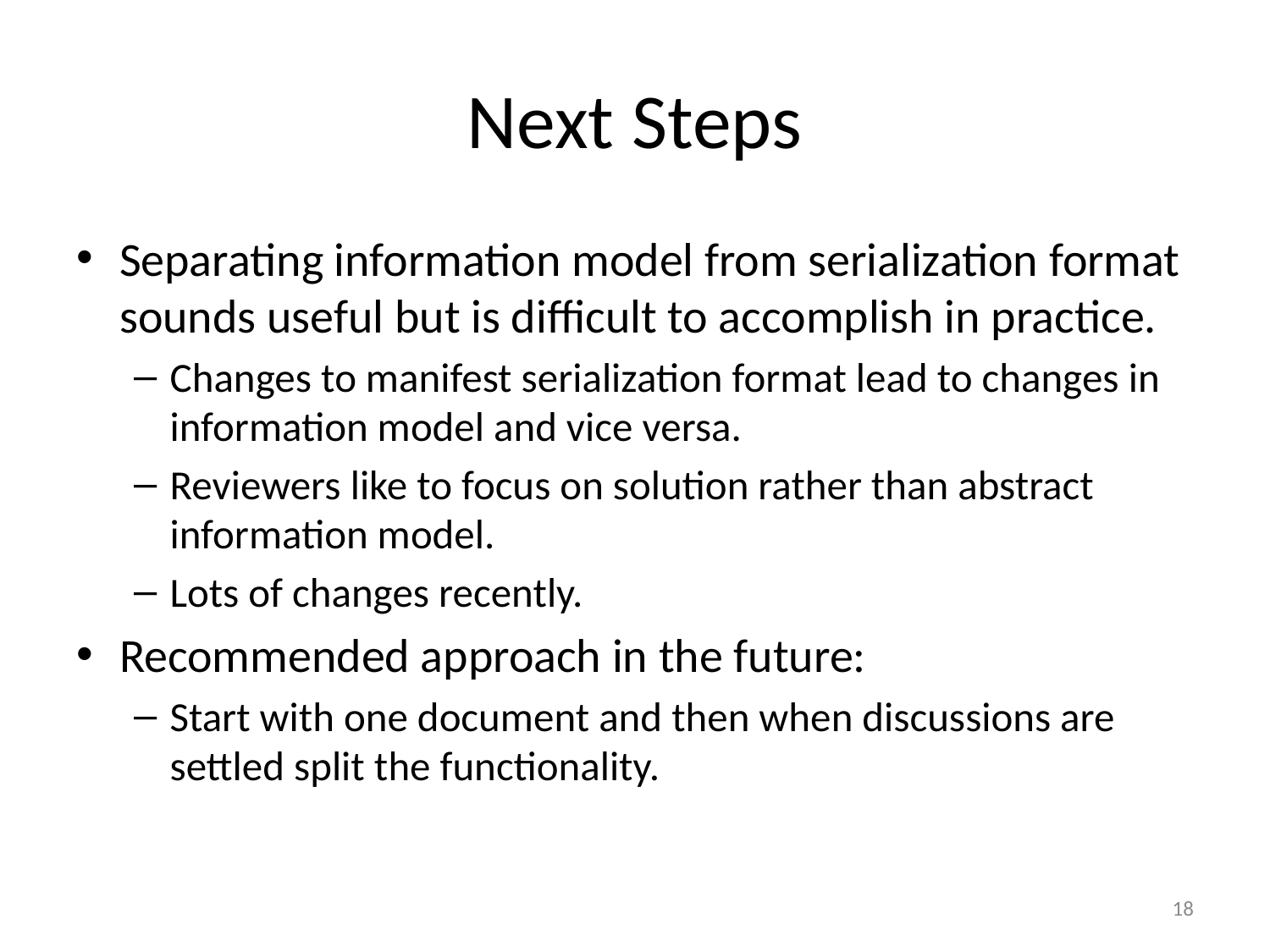

# Next Steps
Separating information model from serialization format sounds useful but is difficult to accomplish in practice.
Changes to manifest serialization format lead to changes in information model and vice versa.
Reviewers like to focus on solution rather than abstract information model.
Lots of changes recently.
Recommended approach in the future:
Start with one document and then when discussions are settled split the functionality.
18